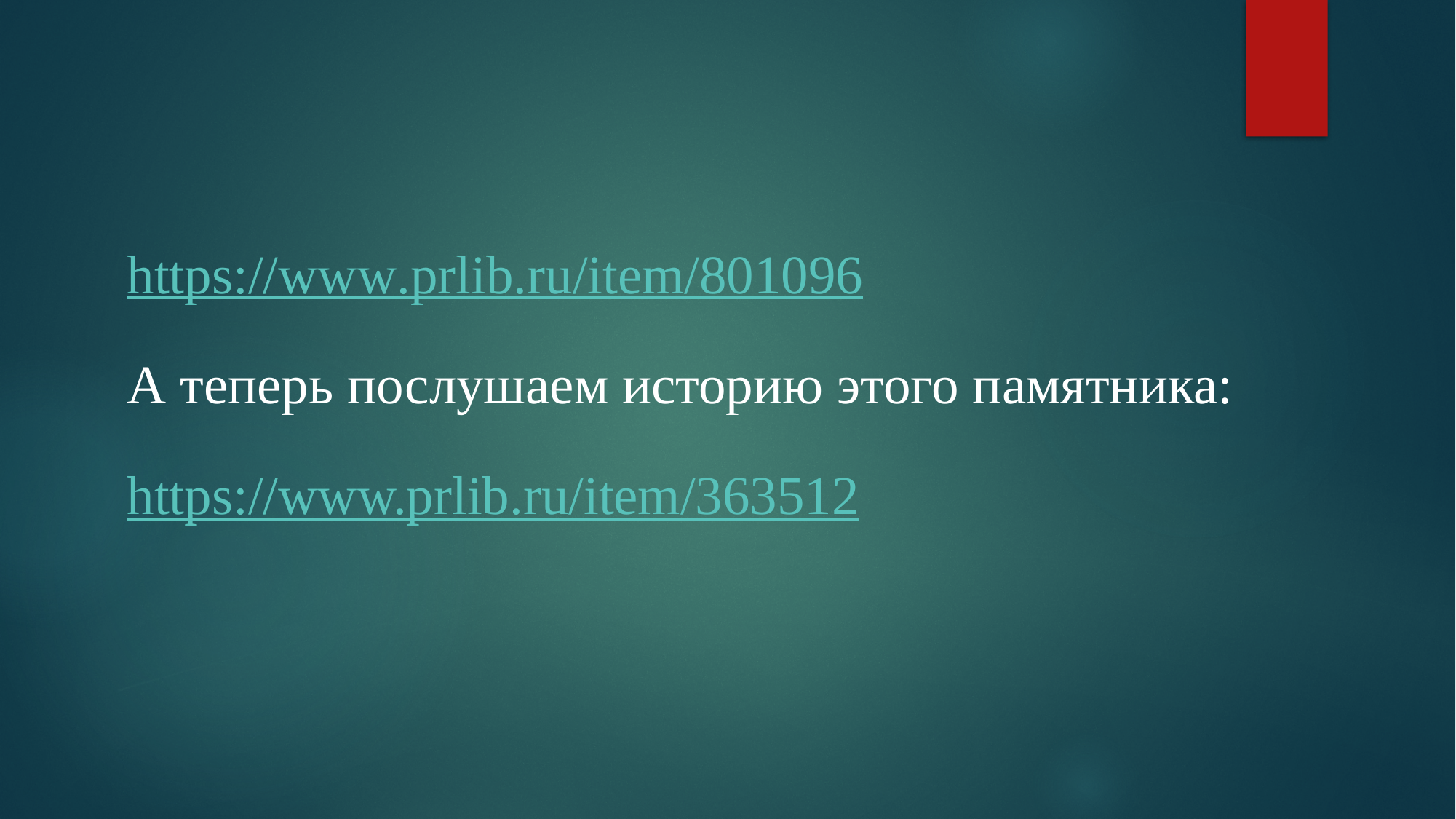

https://www.prlib.ru/item/801096
А теперь послушаем историю этого памятника:
https://www.prlib.ru/item/363512